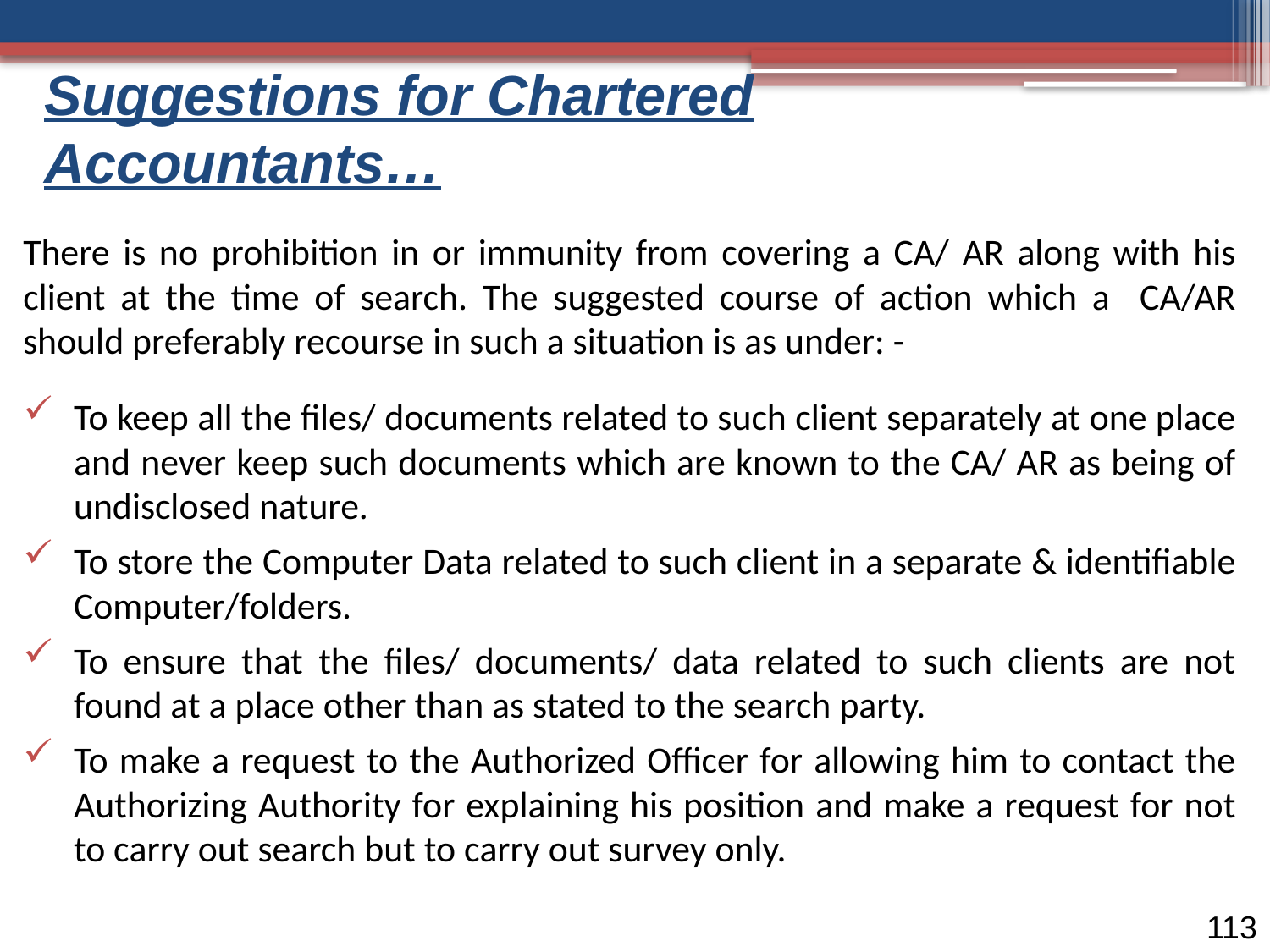

# Suggestions for Chartered Accountants…
There is no prohibition in or immunity from covering a CA/ AR along with his client at the time of search. The suggested course of action which a  CA/AR should preferably recourse in such a situation is as under: -

To keep all the files/ documents related to such client separately at one place and never keep such documents which are known to the CA/ AR as being of undisclosed nature.
To store the Computer Data related to such client in a separate & identifiable Computer/folders.
To ensure that the files/ documents/ data related to such clients are not found at a place other than as stated to the search party.
To make a request to the Authorized Officer for allowing him to contact the Authorizing Authority for explaining his position and make a request for not to carry out search but to carry out survey only.
113